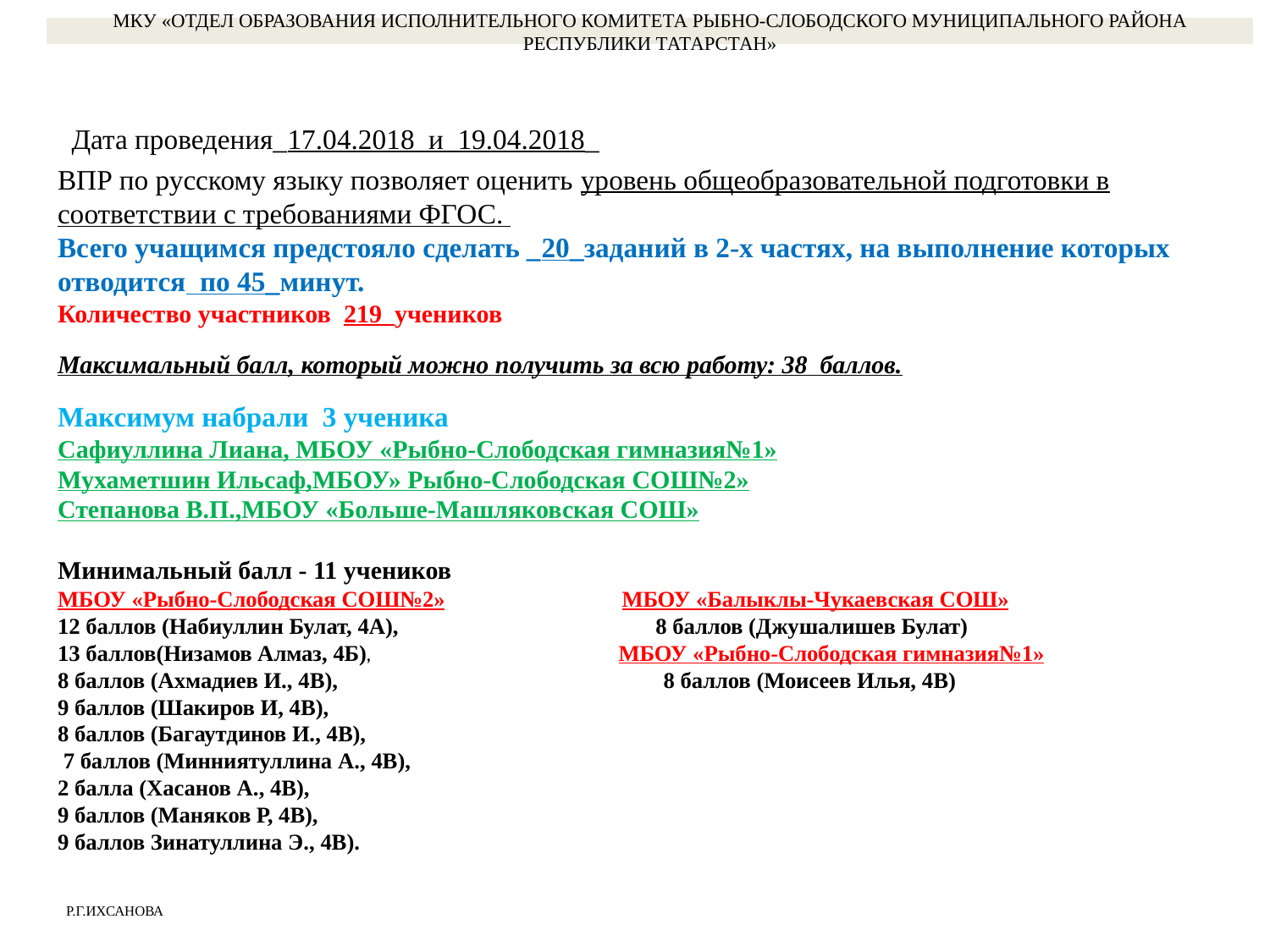

МКУ «ОТДЕЛ ОБРАЗОВАНИЯ ИСПОЛНИТЕЛЬНОГО КОМИТЕТА РЫБНО-СЛОБОДСКОГО МУНИЦИПАЛЬНОГО РАЙОНА РЕСПУБЛИКИ ТАТАРСТАН»
# Дата проведения_17.04.2018  и  19.04.2018_ ВПР по русскому языку позволяет оценить уровень общеобразовательной подготовки в соответствии с требованиями ФГОС. Всего учащимся предстояло сделать _20_заданий в 2-х частях, на выполнение которых отводится  по 45_минут. Количество участников  219  учеников Максимальный балл, который можно получить за всю работу: 38  баллов. Максимум набрали  3 ученика Сафиуллина Лиана, МБОУ «Рыбно-Слободская гимназия№1» Мухаметшин Ильсаф,МБОУ» Рыбно-Слободская СОШ№2» Степанова В.П.,МБОУ «Больше-Машляковская СОШ» Минимальный балл - 11 учеников МБОУ «Рыбно-Слободская СОШ№2»                               МБОУ «Балыклы-Чукаевская СОШ» 12 баллов (Набиуллин Булат, 4А),                                             8 баллов (Джушалишев Булат) 13 баллов(Низамов Алмаз, 4Б),                                                                 МБОУ «Рыбно-Слободская гимназия№1» 8 баллов (Ахмадиев И., 4В),                                                         8 баллов (Моисеев Илья, 4В) 9 баллов (Шакиров И, 4В), 8 баллов (Багаутдинов И., 4В), 7 баллов (Минниятуллина А., 4В), 2 балла (Хасанов А., 4В), 9 баллов (Маняков Р, 4В), 9 баллов Зинатуллина Э., 4В).
Р.Г.ИХСАНОВА